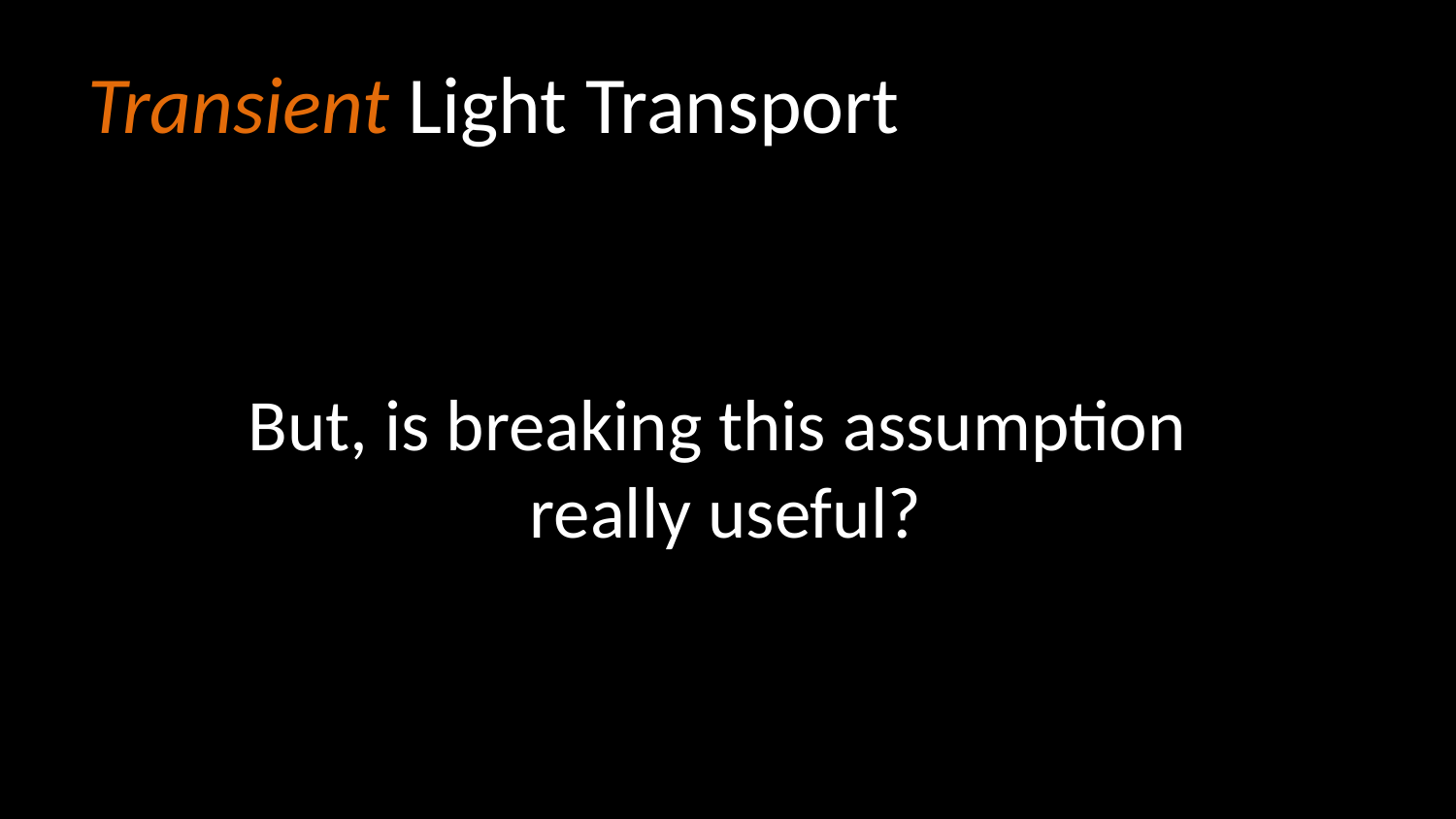

# Transient Light Transport
But, is breaking this assumption
really useful?